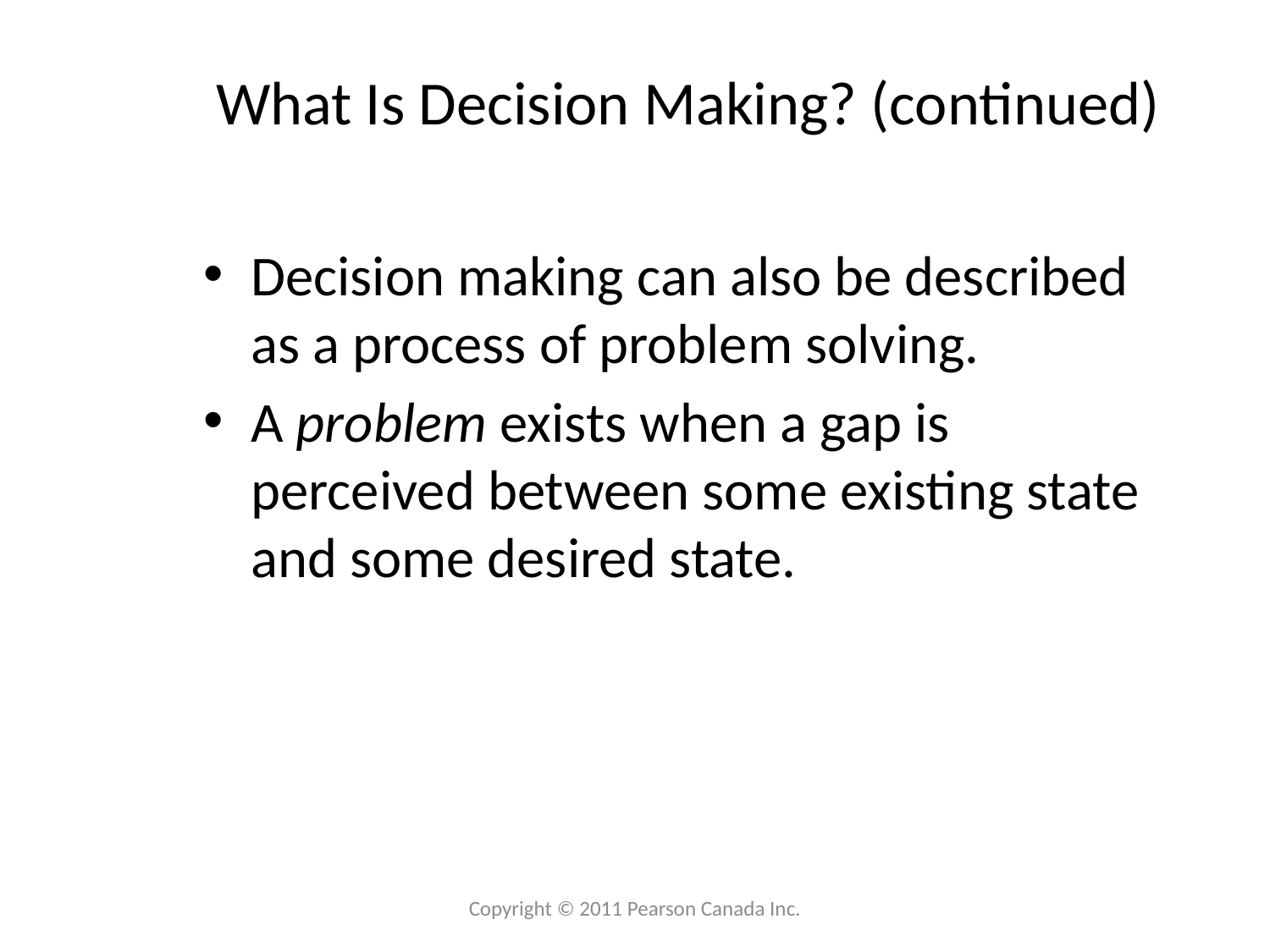

# What Is Decision Making? (continued)
Decision making can also be described as a process of problem solving.
A problem exists when a gap is perceived between some existing state and some desired state.
Copyright © 2011 Pearson Canada Inc.